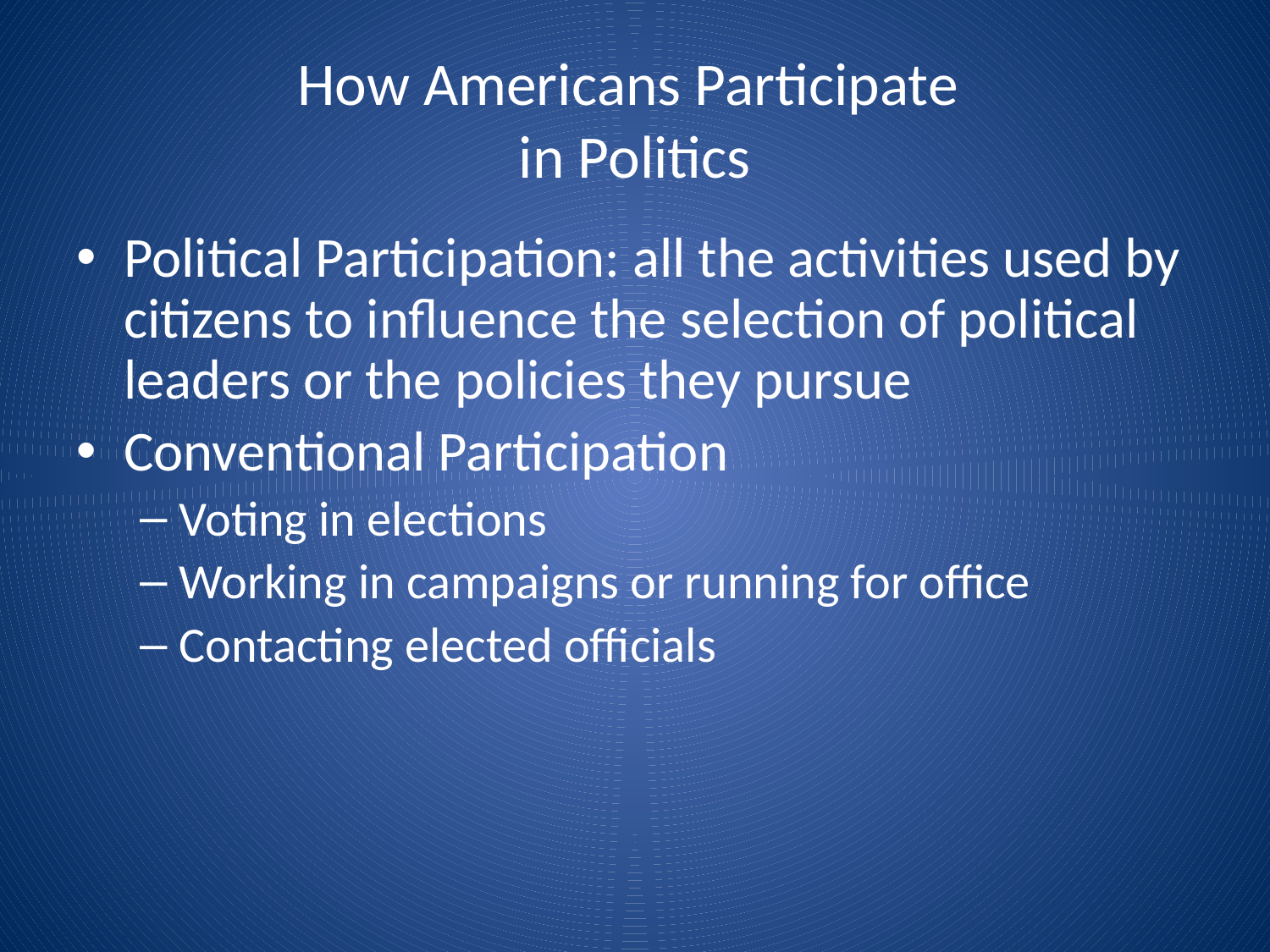

# How Americans Participate in Politics
Political Participation: all the activities used by citizens to influence the selection of political leaders or the policies they pursue
Conventional Participation
Voting in elections
Working in campaigns or running for office
Contacting elected officials